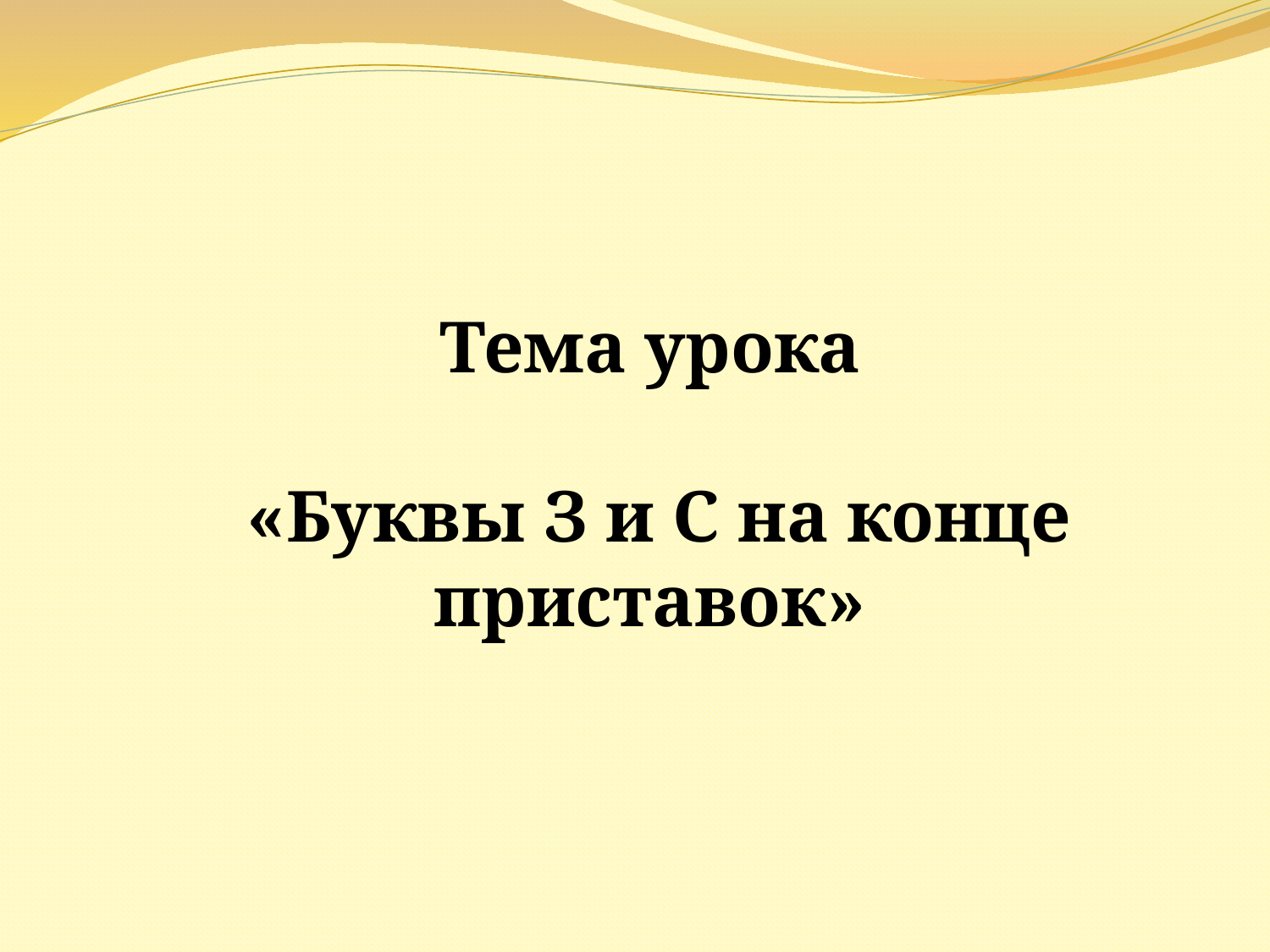

Тема урока

 «Буквы З и С на конце приставок»